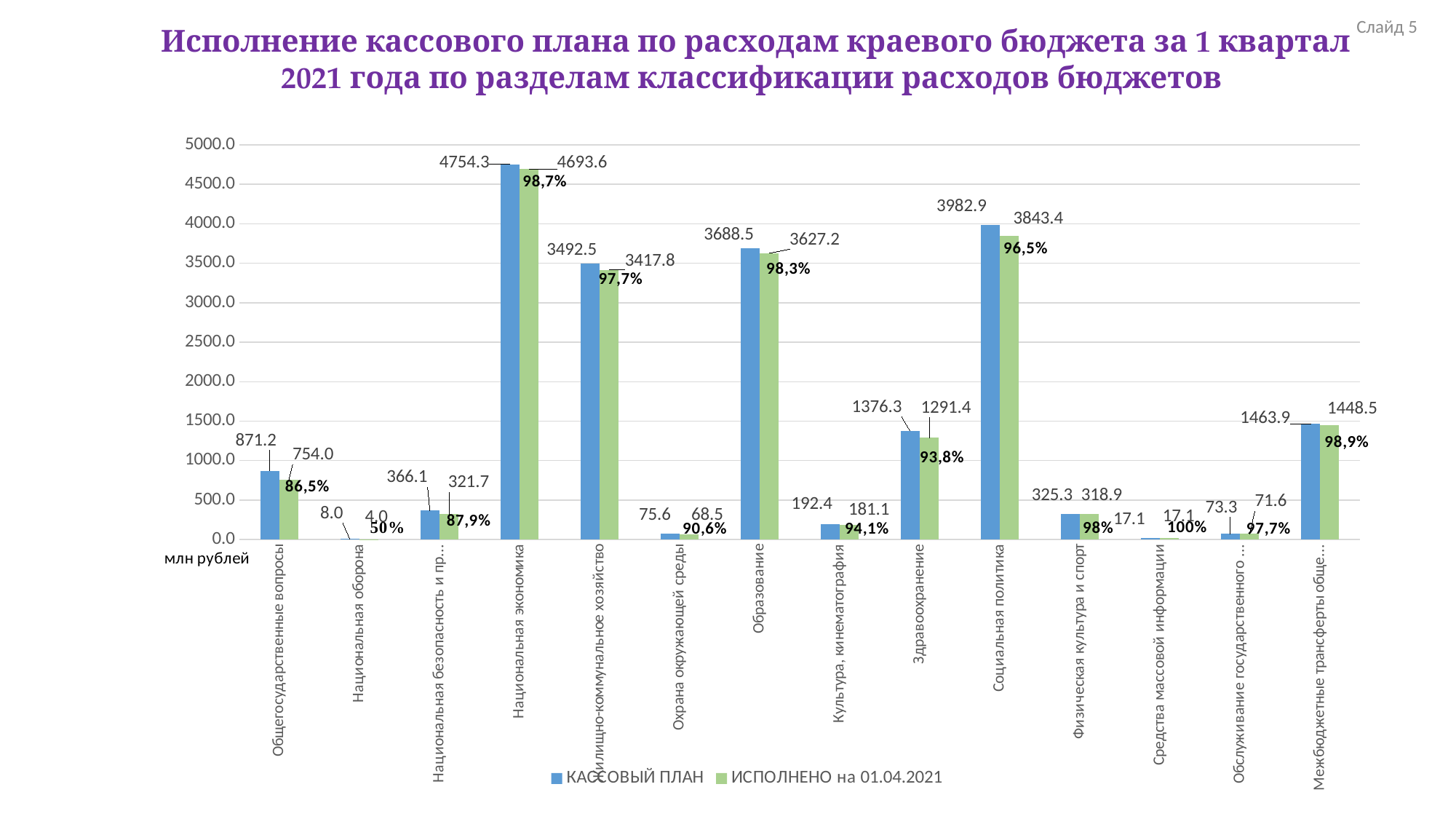

Слайд 5
# Исполнение кассового плана по расходам краевого бюджета за 1 квартал 2021 года по разделам классификации расходов бюджетов

### Chart

| Category | КАССОВЫЙ ПЛАН | ИСПОЛНЕНО на 01.04.2021 |
|---|---|---|
| Общегосударственные вопросы | 871.1999999999999 | 754.0 |
| Национальная оборона | 8.0 | 4.0 |
| Национальная безопасность и правоохранительная деятельность | 366.1 | 321.7 |
| Национальная экономика | 4754.299999999999 | 4693.6 |
| Жилищно-коммунальное хозяйство | 3492.5000000000005 | 3417.8 |
| Охрана окружающей среды | 75.6 | 68.5 |
| Образование | 3688.5000000000005 | 3627.2 |
| Культура, кинематография | 192.4 | 181.1 |
| Здравоохранение | 1376.3 | 1291.4 |
| Социальная политика | 3982.9 | 3843.4 |
| Физическая культура и спорт | 325.29999999999995 | 318.9 |
| Средства массовой информации | 17.1 | 17.1 |
| Обслуживание государственного и муниципального долга | 73.3 | 71.6 |
| Межбюджетные трансферты общего характера бюджетам бюджетной системы Российской Федерации | 1463.9 | 1448.5 |